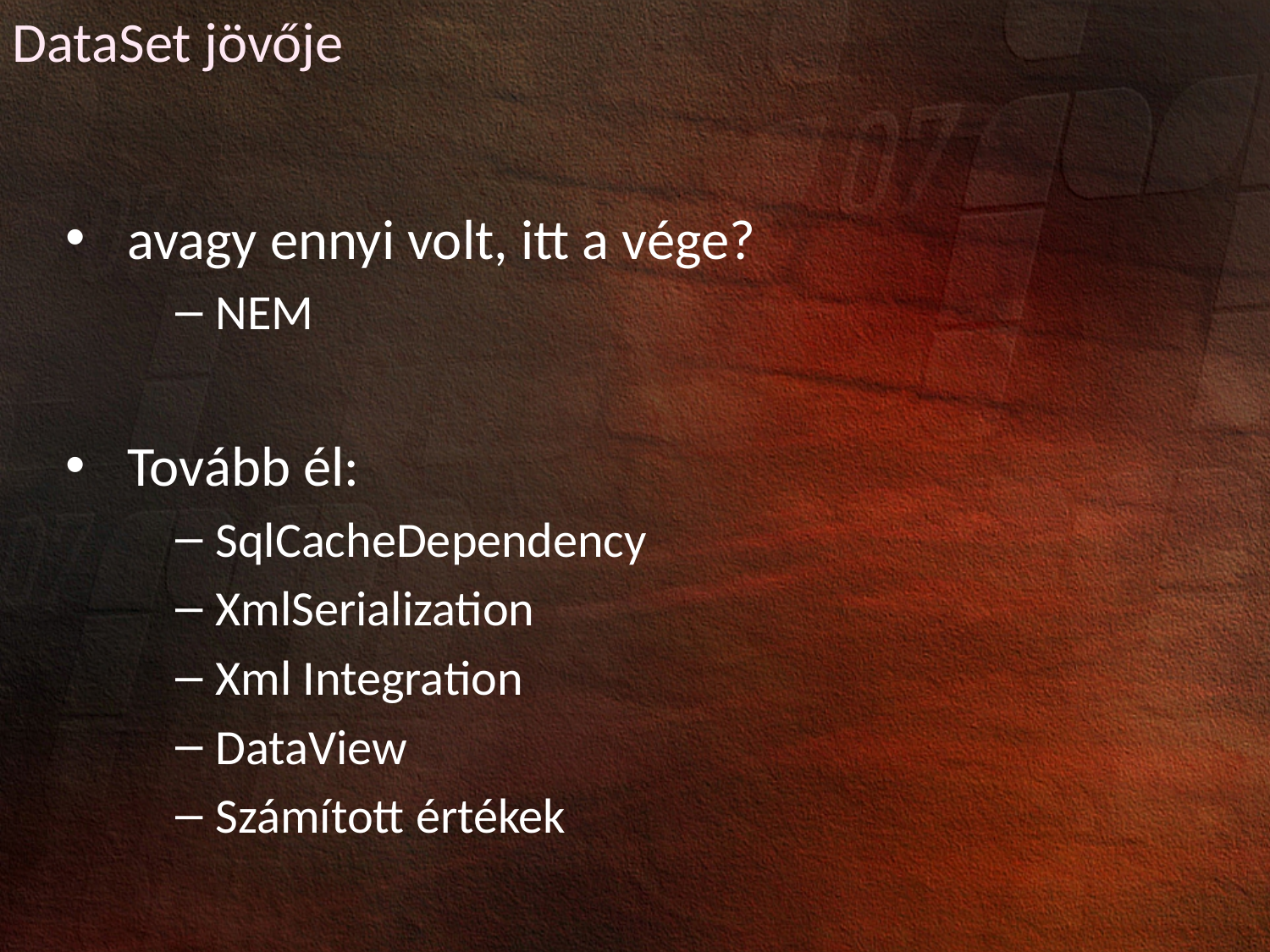

DataSet jövője
avagy ennyi volt, itt a vége?
NEM

Tovább él:
SqlCacheDependency
XmlSerialization
Xml Integration
DataView
Számított értékek